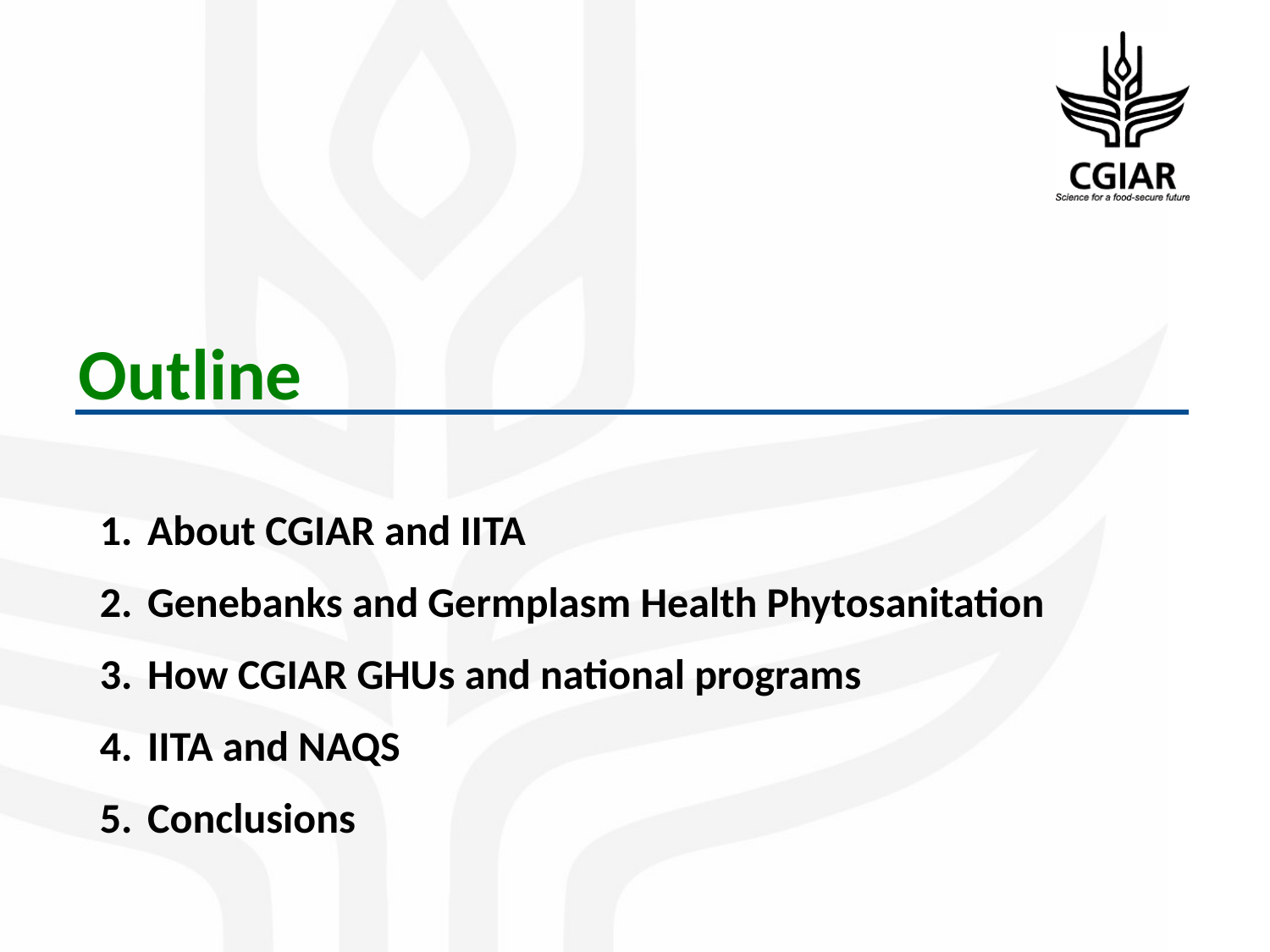

Outline
About CGIAR and IITA
Genebanks and Germplasm Health Phytosanitation
How CGIAR GHUs and national programs
IITA and NAQS
Conclusions